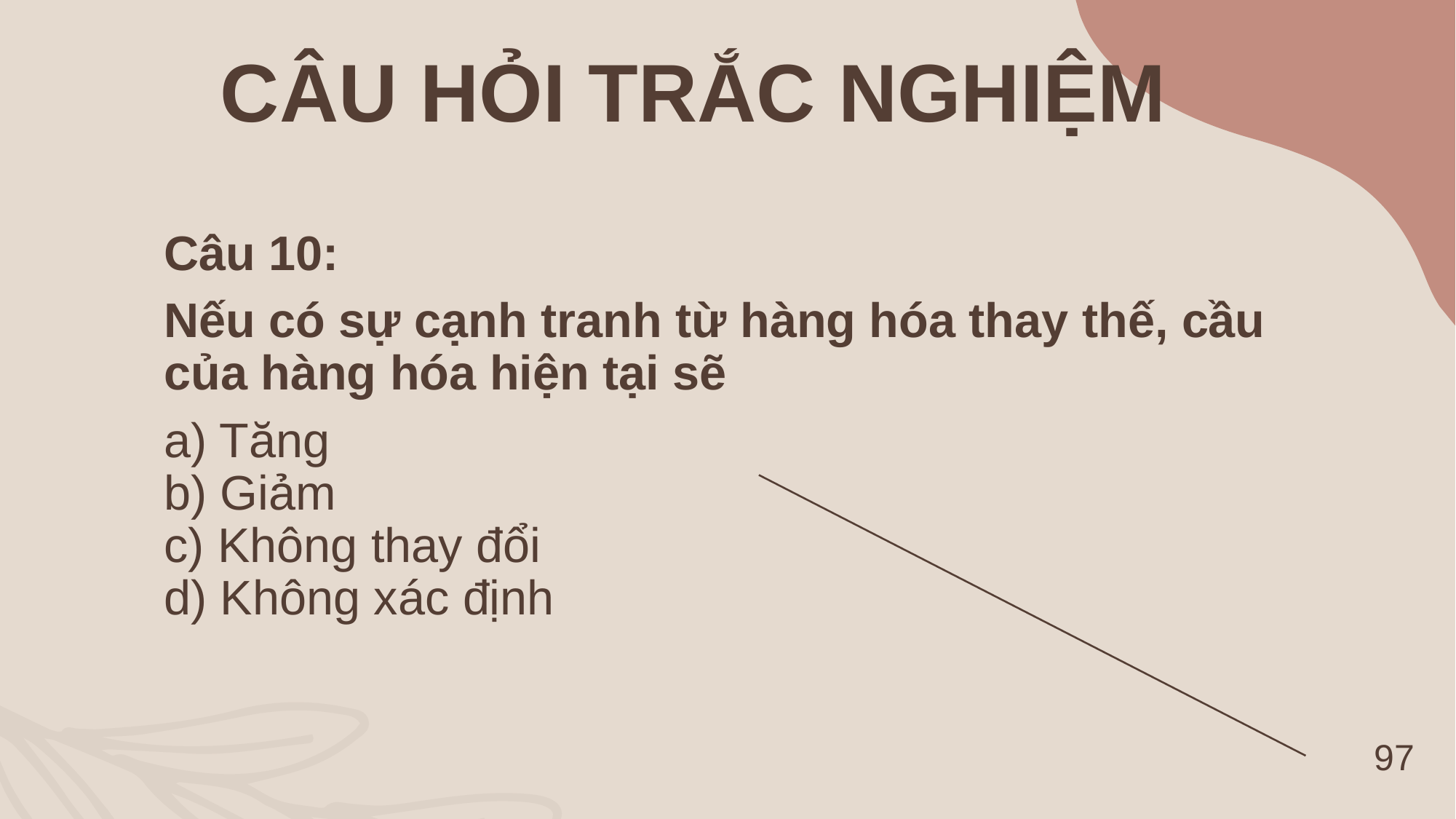

CÂU HỎI TRẮC NGHIỆM
Câu 10:
Nếu có sự cạnh tranh từ hàng hóa thay thế, cầu của hàng hóa hiện tại sẽ
a) Tăng
b) Giảm
c) Không thay đổi
d) Không xác định
97